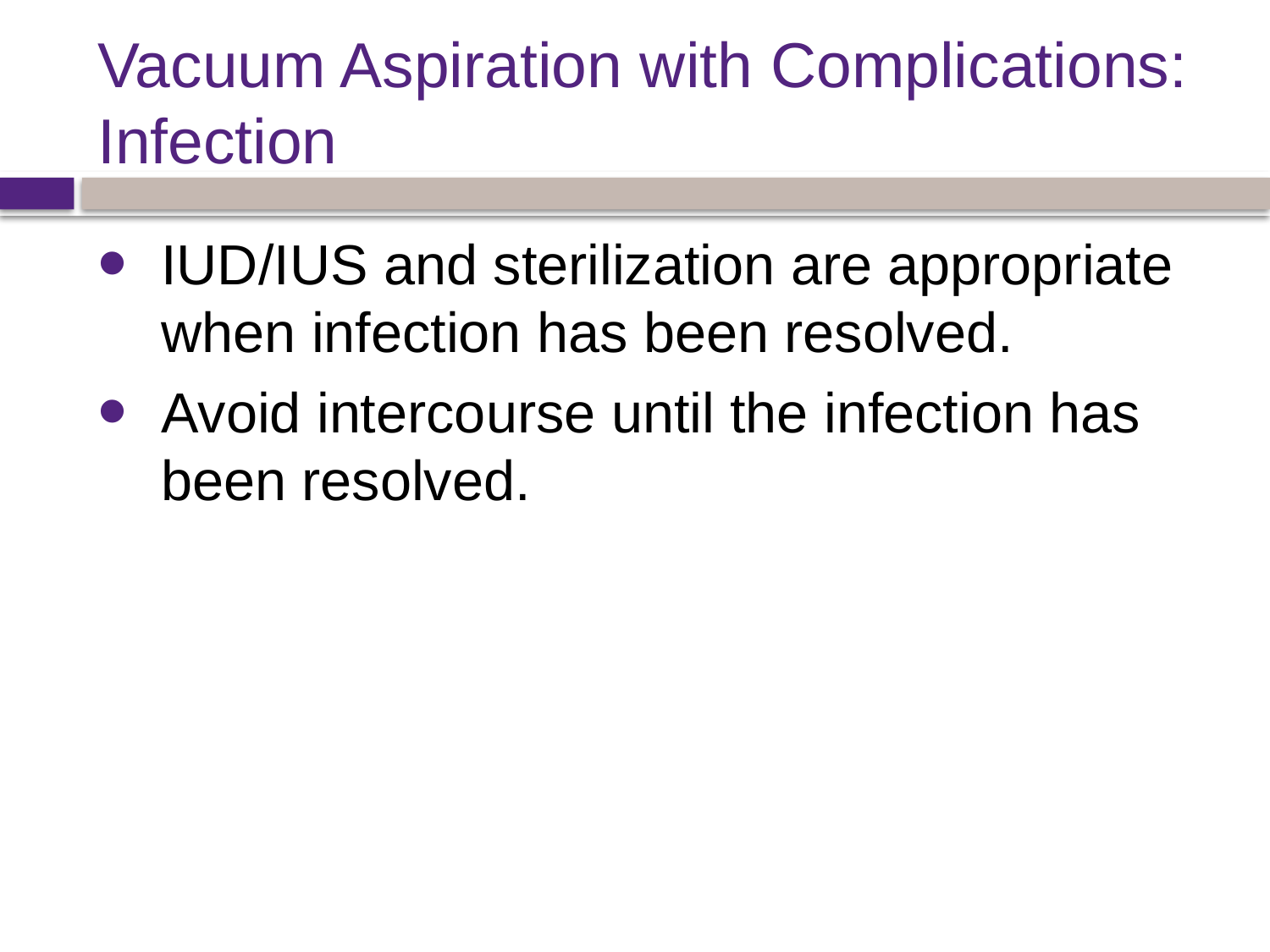

# Vacuum Aspiration with Complications: Infection
IUD/IUS and sterilization are appropriate when infection has been resolved.
Avoid intercourse until the infection has been resolved.